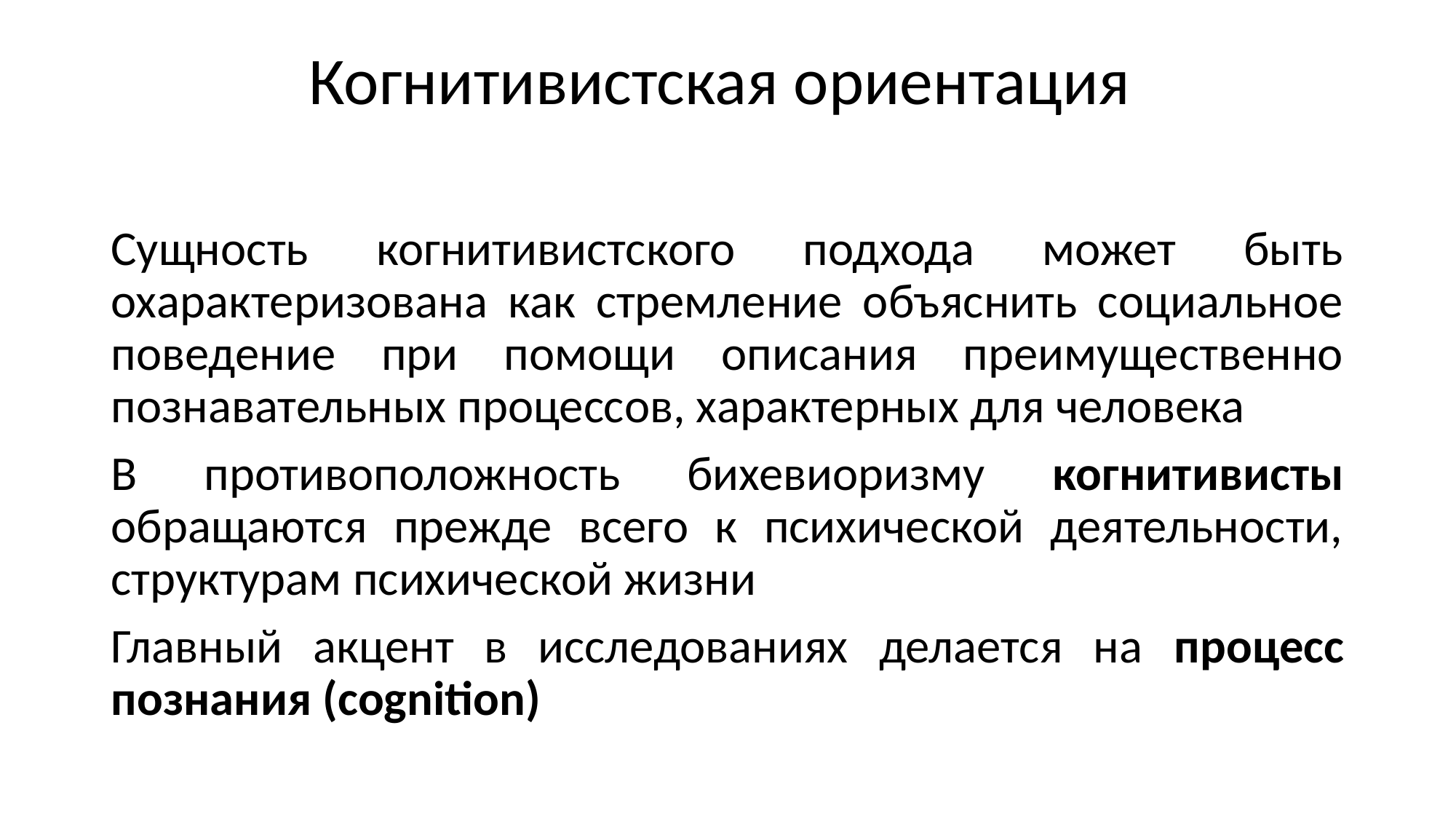

# Когнитивистская ориентация
Сущность когнитивистского подхода может быть охарактеризована как стремление объяснить социальное поведение при помощи описания преимущественно познавательных процессов, характерных для человека
В противоположность бихевиоризму когнитивисты обращаются прежде всего к психической деятельности, структурам психической жизни
Главный акцент в исследованиях делается на процесс познания (cognition)